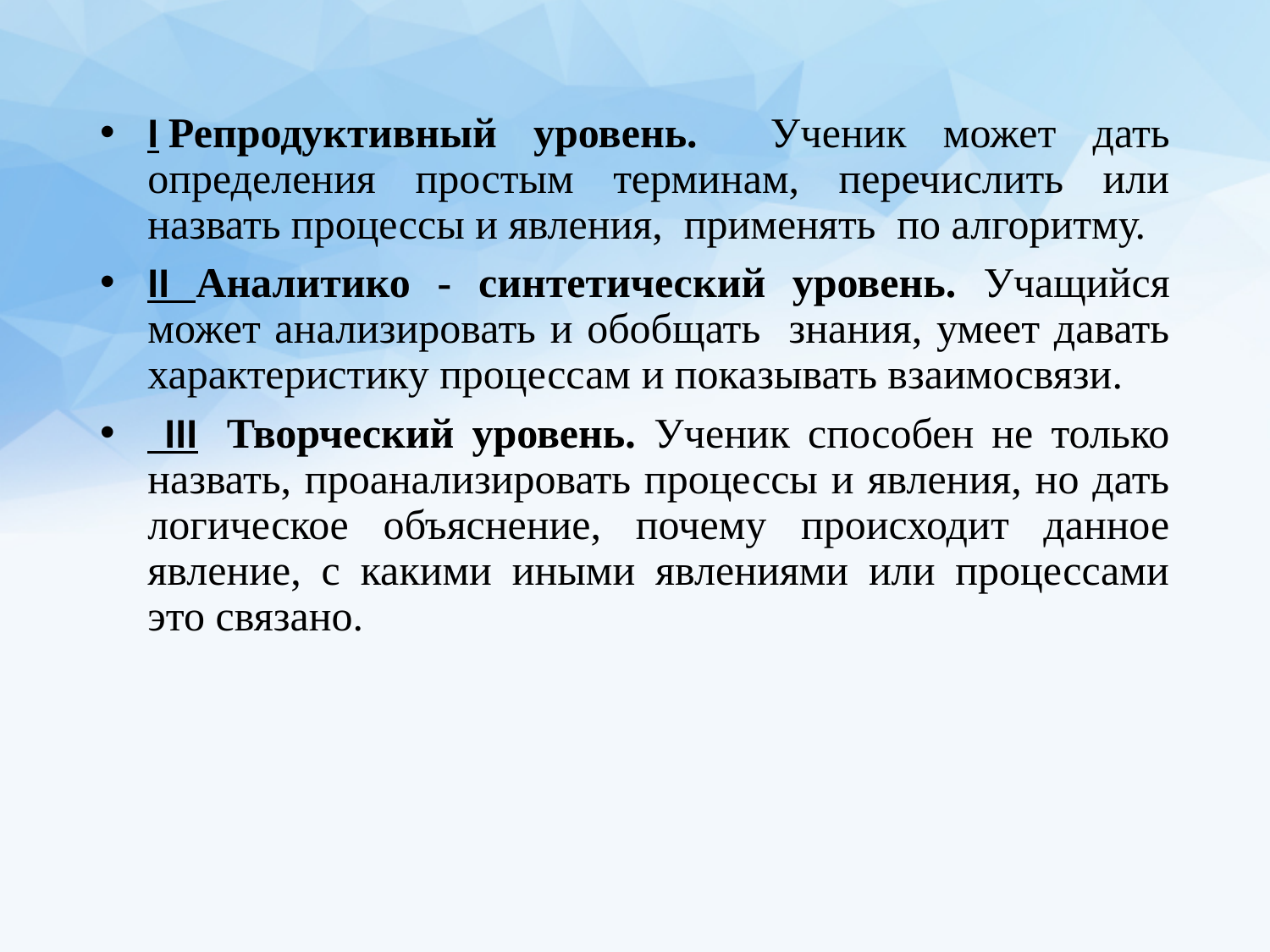

#
I Репродуктивный уровень.  Ученик может дать определения простым терминам, перечислить или назвать процессы и явления,  применять  по алгоритму.
II Аналитико - синтетический уровень. Учащийся может анализировать и обобщать  знания, умеет давать характеристику процессам и показывать взаимосвязи.
 III  Творческий уровень. Ученик способен не только назвать, проанализировать процессы и явления, но дать логическое объяснение, почему происходит данное явление, с какими иными явлениями или процессами это связано.